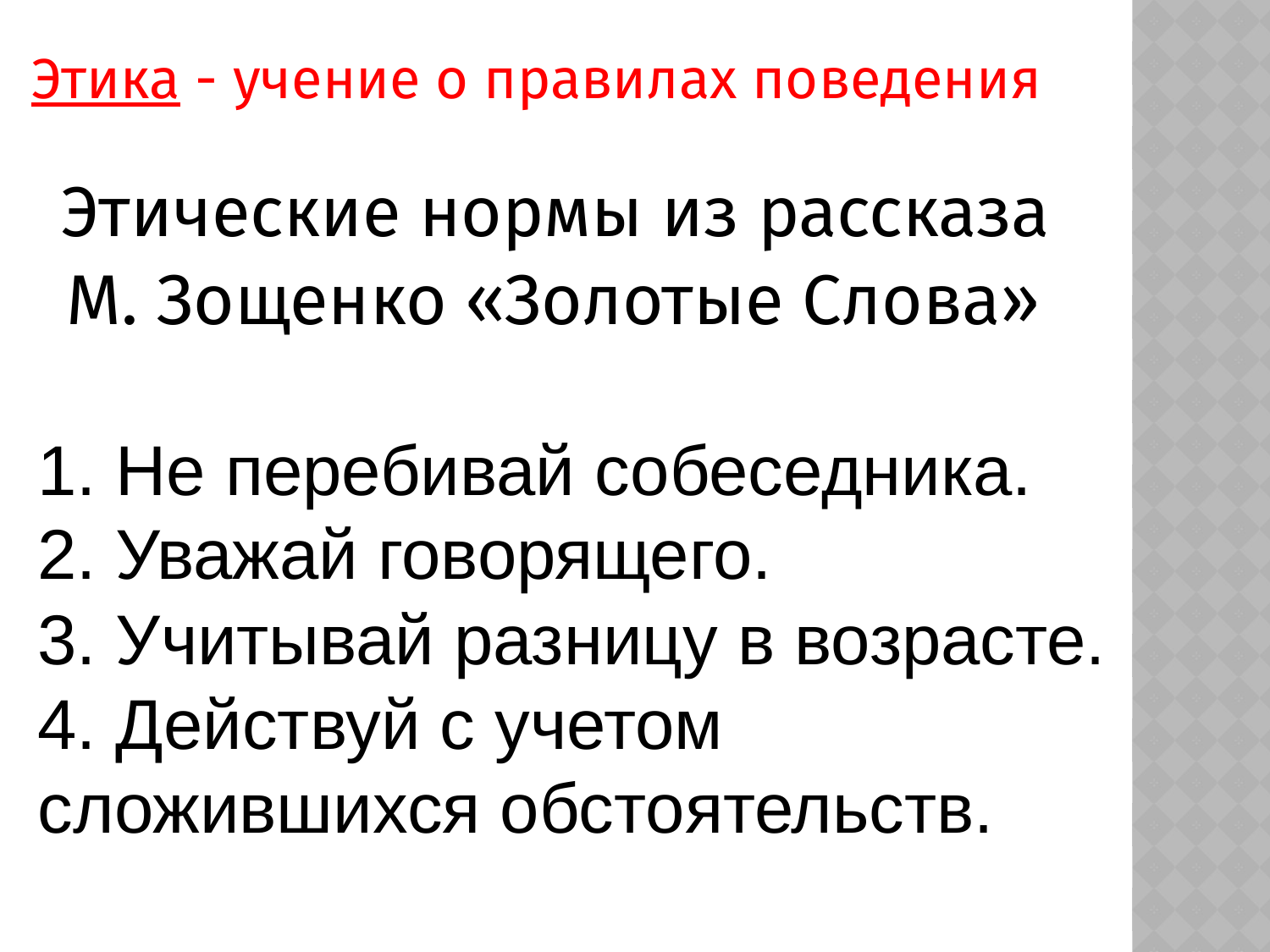

Этика - учение о правилах поведения
 Этические нормы из рассказа
М. Зощенко «Золотые Слова»
1. Не перебивай собеседника.
2. Уважай говорящего.
3. Учитывай разницу в возрасте.
4. Действуй с учетом сложившихся обстоятельств.